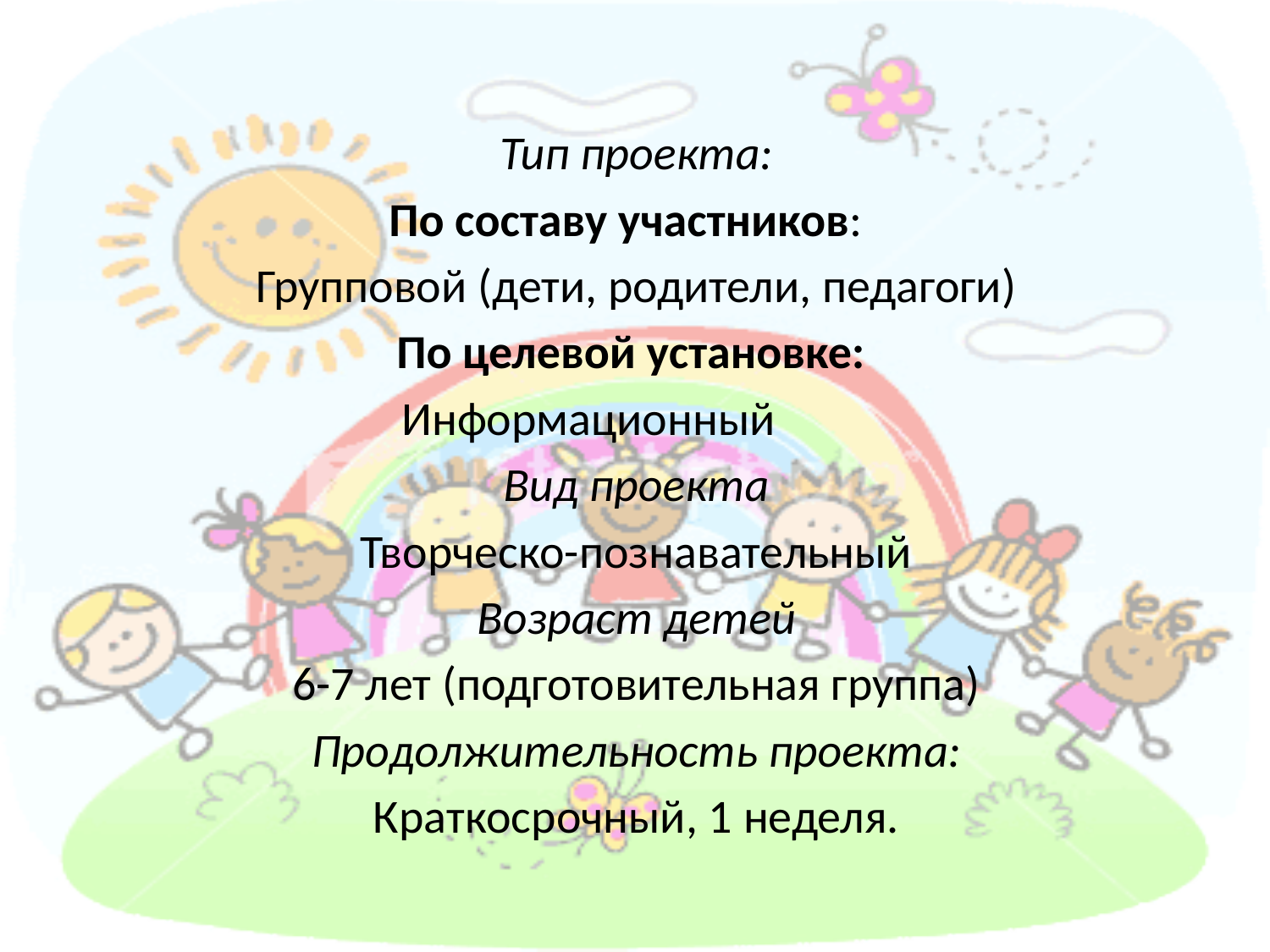

Тип проекта:
По составу участников:
Групповой (дети, родители, педагоги)
По целевой установке:
Информационный
Вид проекта
Творческо-познавательный
Возраст детей
6-7 лет (подготовительная группа)
Продолжительность проекта:
 Краткосрочный, 1 неделя.